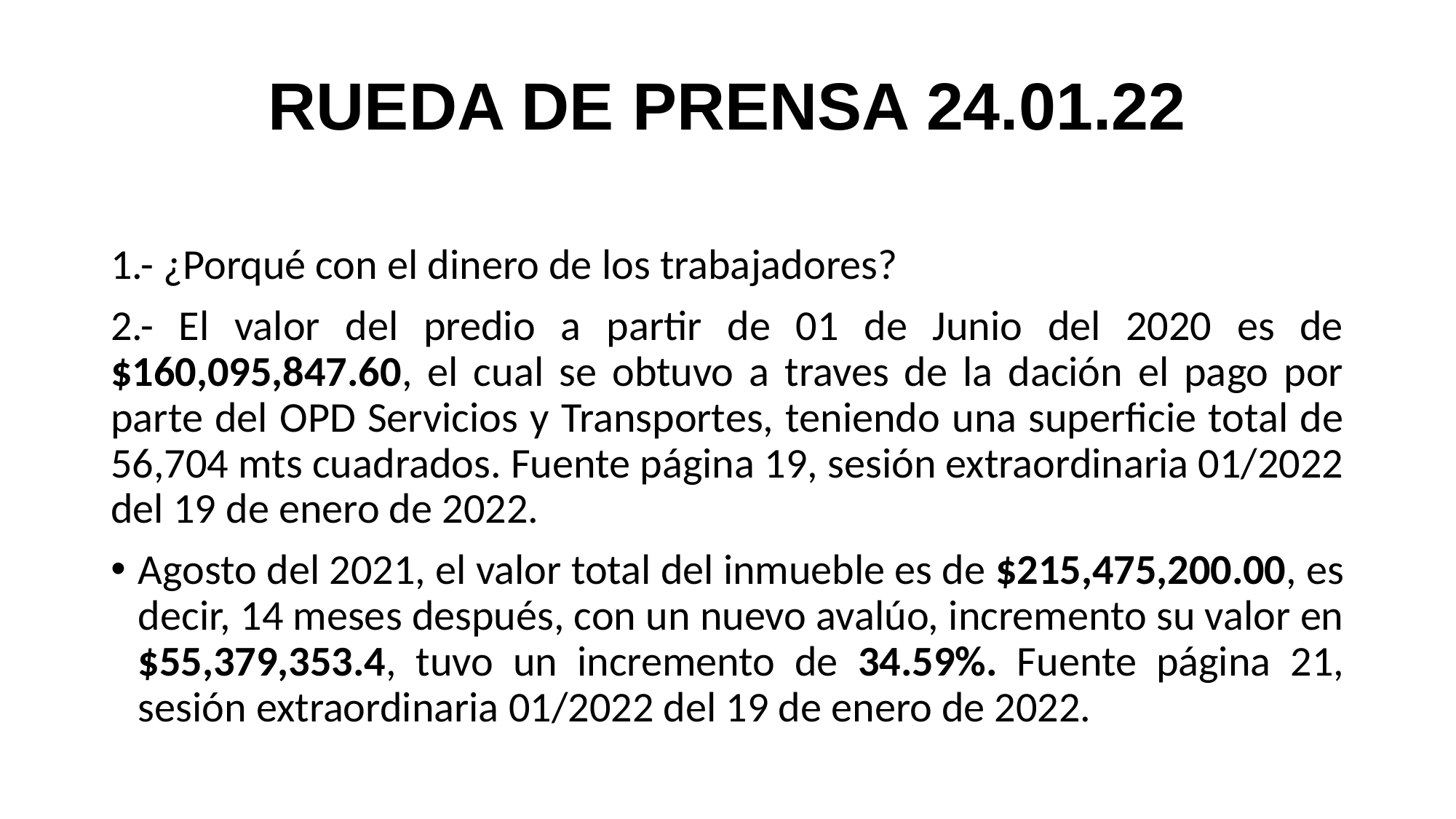

# RUEDA DE PRENSA 24.01.22
1.- ¿Porqué con el dinero de los trabajadores?
2.- El valor del predio a partir de 01 de Junio del 2020 es de $160,095,847.60, el cual se obtuvo a traves de la dación el pago por parte del OPD Servicios y Transportes, teniendo una superficie total de 56,704 mts cuadrados. Fuente página 19, sesión extraordinaria 01/2022 del 19 de enero de 2022.
Agosto del 2021, el valor total del inmueble es de $215,475,200.00, es decir, 14 meses después, con un nuevo avalúo, incremento su valor en $55,379,353.4, tuvo un incremento de 34.59%. Fuente página 21, sesión extraordinaria 01/2022 del 19 de enero de 2022.